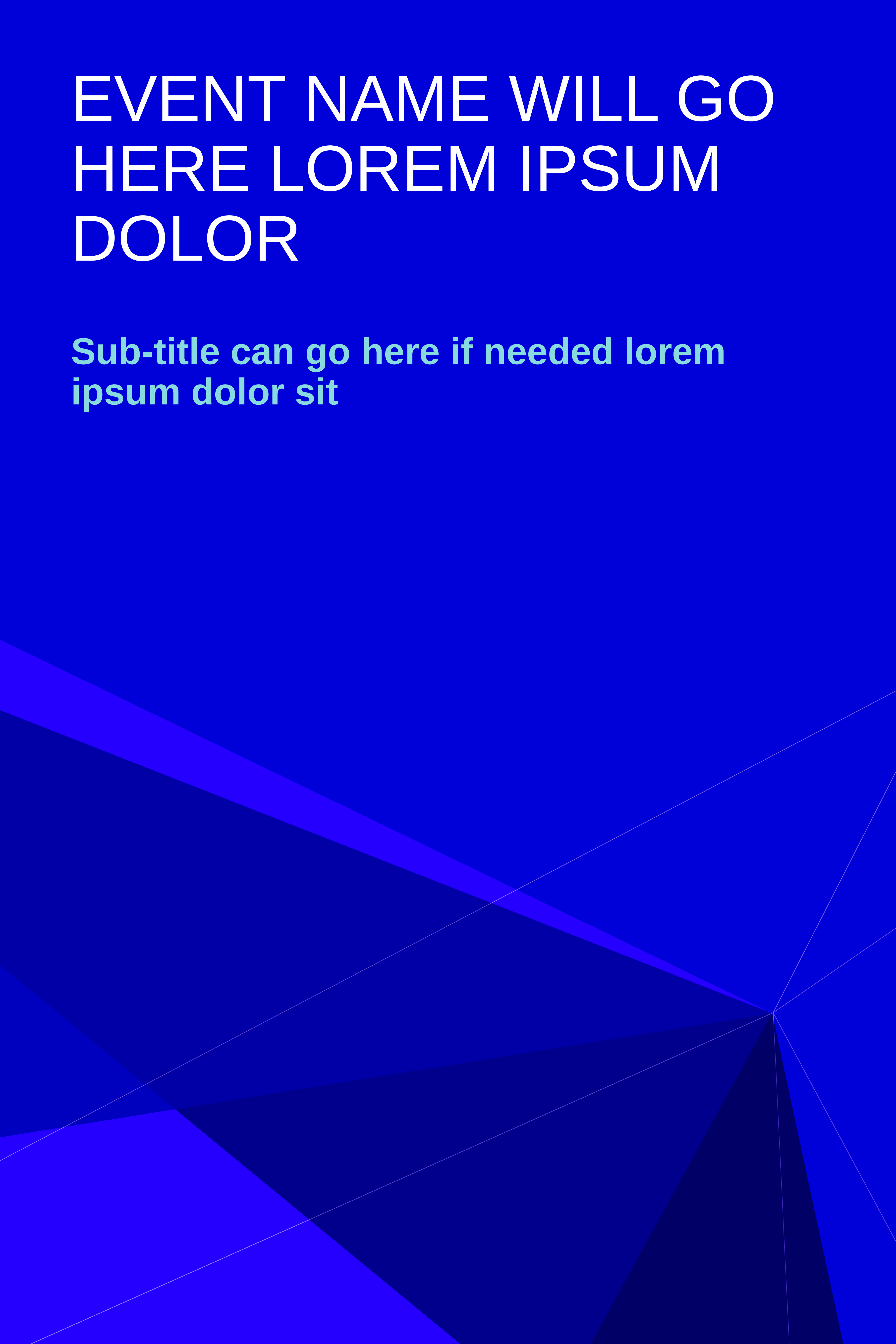

# EVENT NAME WILL GO HERE LOREM IPSUM DOLOR
Sub-title can go here if needed lorem ipsum dolor sit